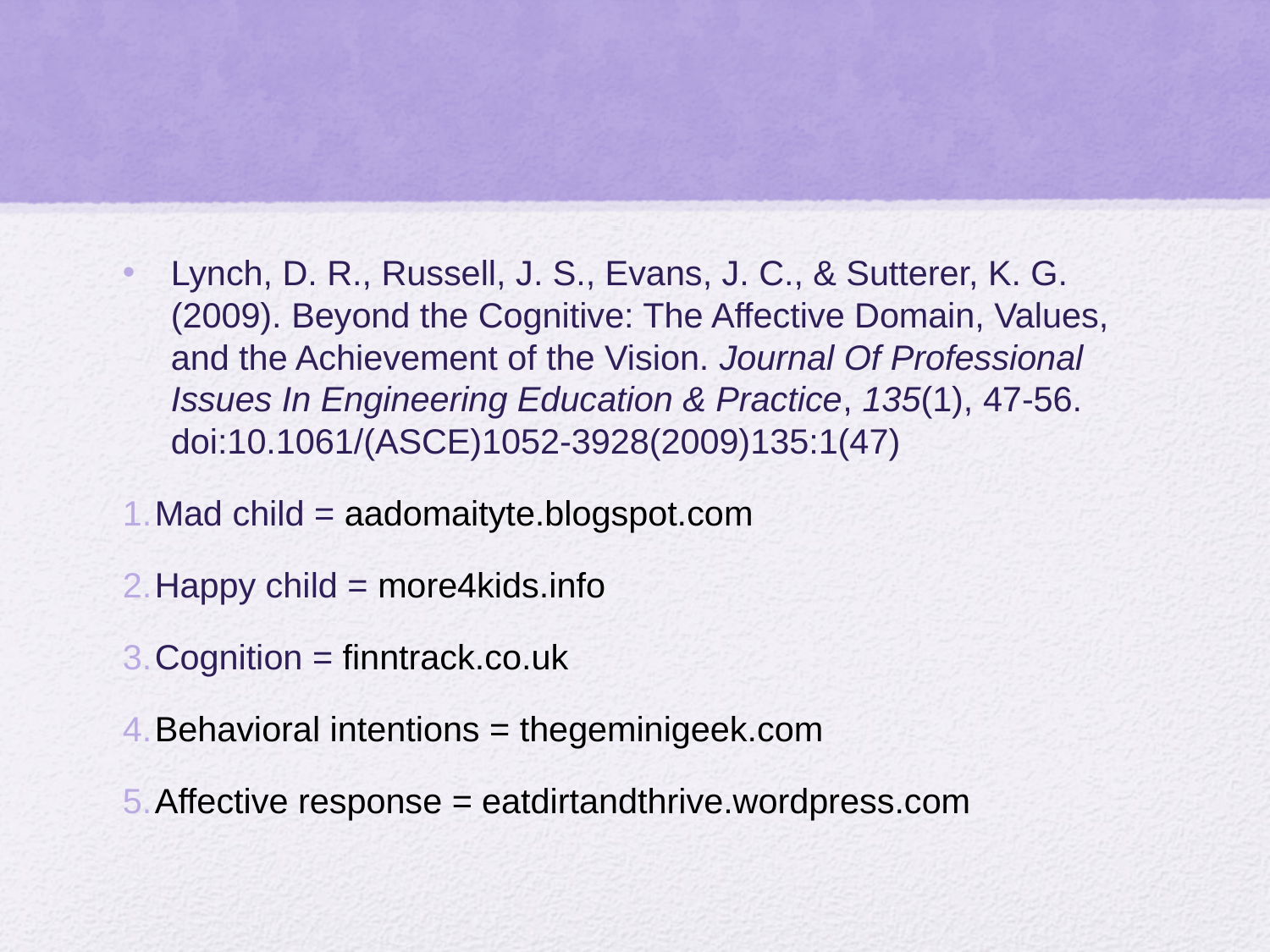

#
Lynch, D. R., Russell, J. S., Evans, J. C., & Sutterer, K. G. (2009). Beyond the Cognitive: The Affective Domain, Values, and the Achievement of the Vision. Journal Of Professional Issues In Engineering Education & Practice, 135(1), 47-56. doi:10.1061/(ASCE)1052-3928(2009)135:1(47)
Mad child = aadomaityte.blogspot.com
Happy child = more4kids.info
Cognition = finntrack.co.uk
Behavioral intentions = thegeminigeek.com
Affective response = eatdirtandthrive.wordpress.com